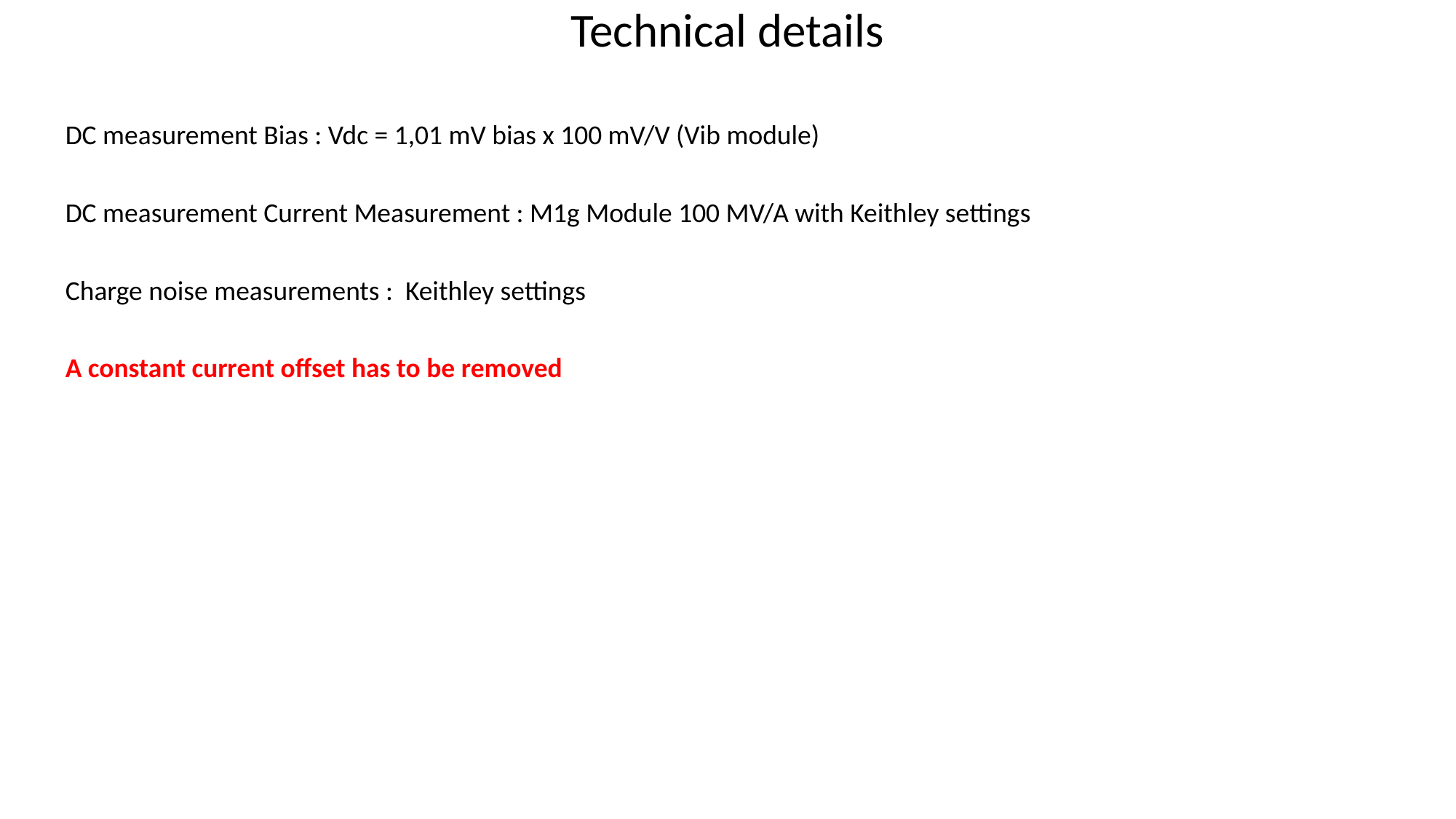

# Technical details
DC measurement Bias : Vdc = 1,01 mV bias x 100 mV/V (Vib module)
DC measurement Current Measurement : M1g Module 100 MV/A with Keithley settings
Charge noise measurements :  Keithley settings

A constant current offset has to be removed